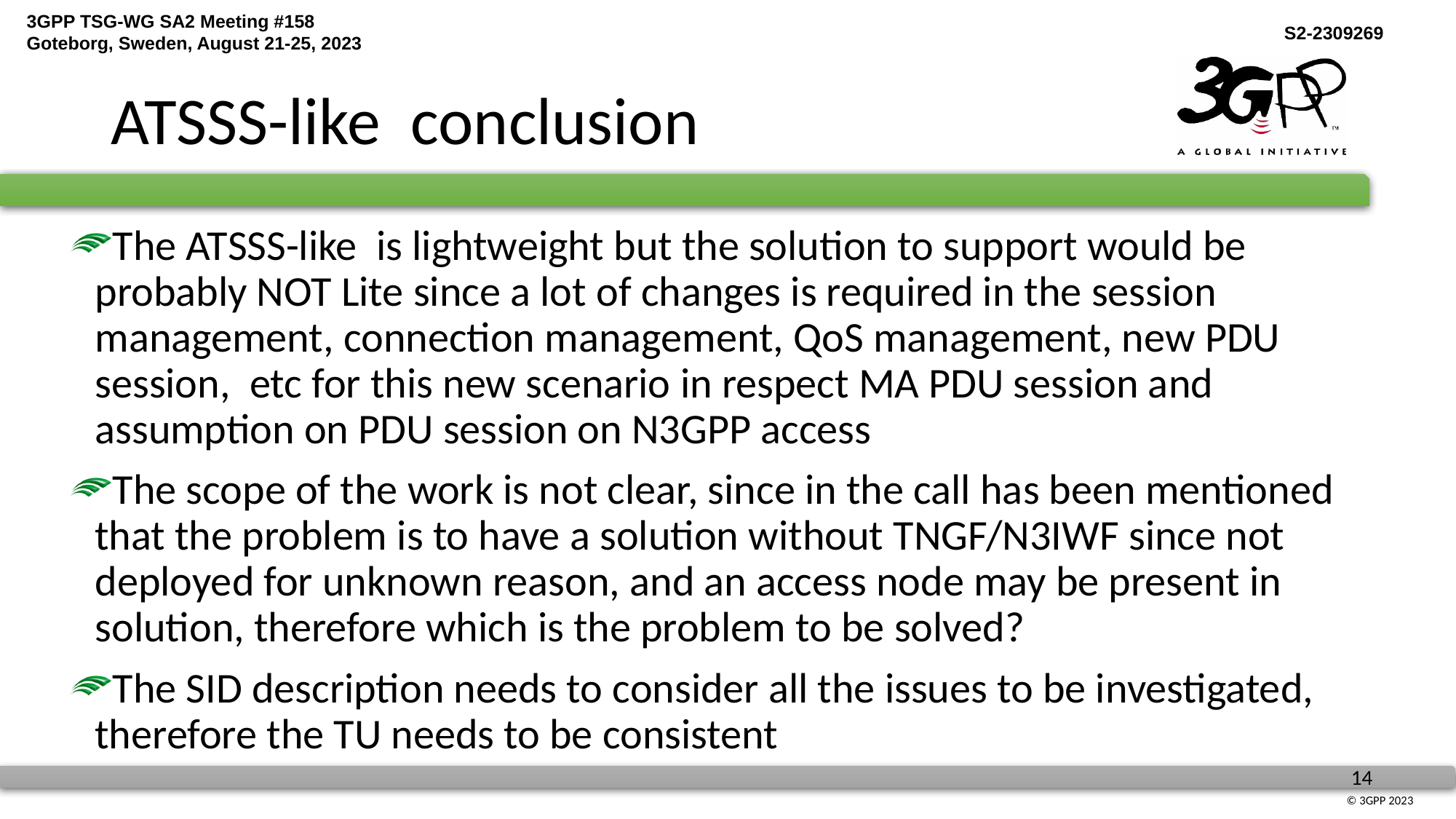

# ATSSS-like  conclusion
The ATSSS-like  is lightweight but the solution to support would be probably NOT Lite since a lot of changes is required in the session management, connection management, QoS management, new PDU session,  etc for this new scenario in respect MA PDU session and assumption on PDU session on N3GPP access
The scope of the work is not clear, since in the call has been mentioned that the problem is to have a solution without TNGF/N3IWF since not deployed for unknown reason, and an access node may be present in solution, therefore which is the problem to be solved?
The SID description needs to consider all the issues to be investigated, therefore the TU needs to be consistent